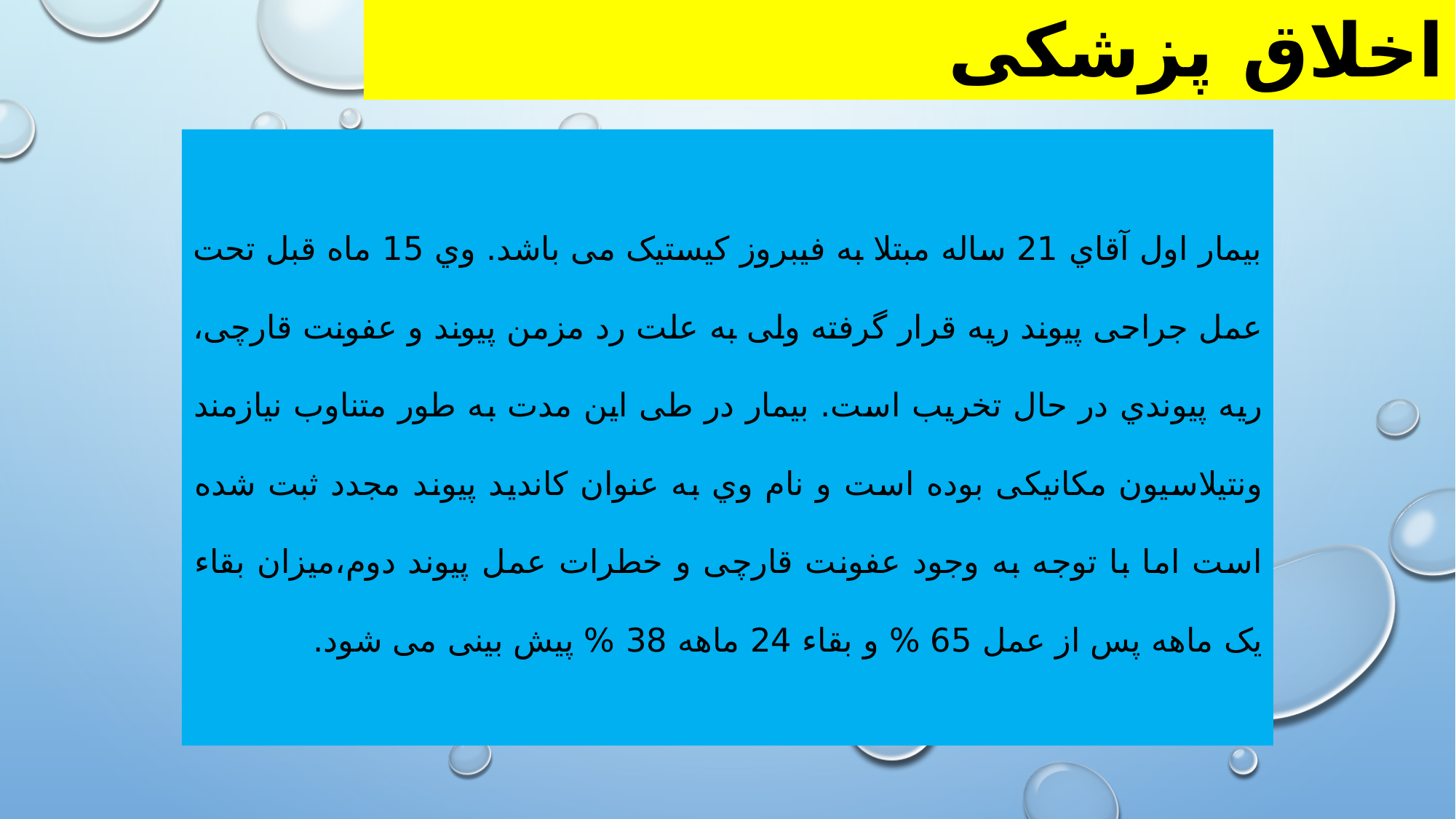

اخلاق پزشکی

بیمار اول آقاي 21 ساله مبتلا به فیبروز کیستیک می باشد. وي 15 ماه قبل تحت عمل جراحی پیوند ریه قرار گرفته ولی به علت رد مزمن پیوند و عفونت قارچی، ریه پیوندي در حال تخریب است. بیمار در طی این مدت به طور متناوب نیازمند ونتیلاسیون مکانیکی بوده است و نام وي به عنوان کاندید پیوند مجدد ثبت شده است اما با توجه به وجود عفونت قارچی و خطرات عمل پیوند دوم،میزان بقاء یک ماهه پس از عمل 65 % و بقاء 24 ماهه 38 % پیش بینی می شود.